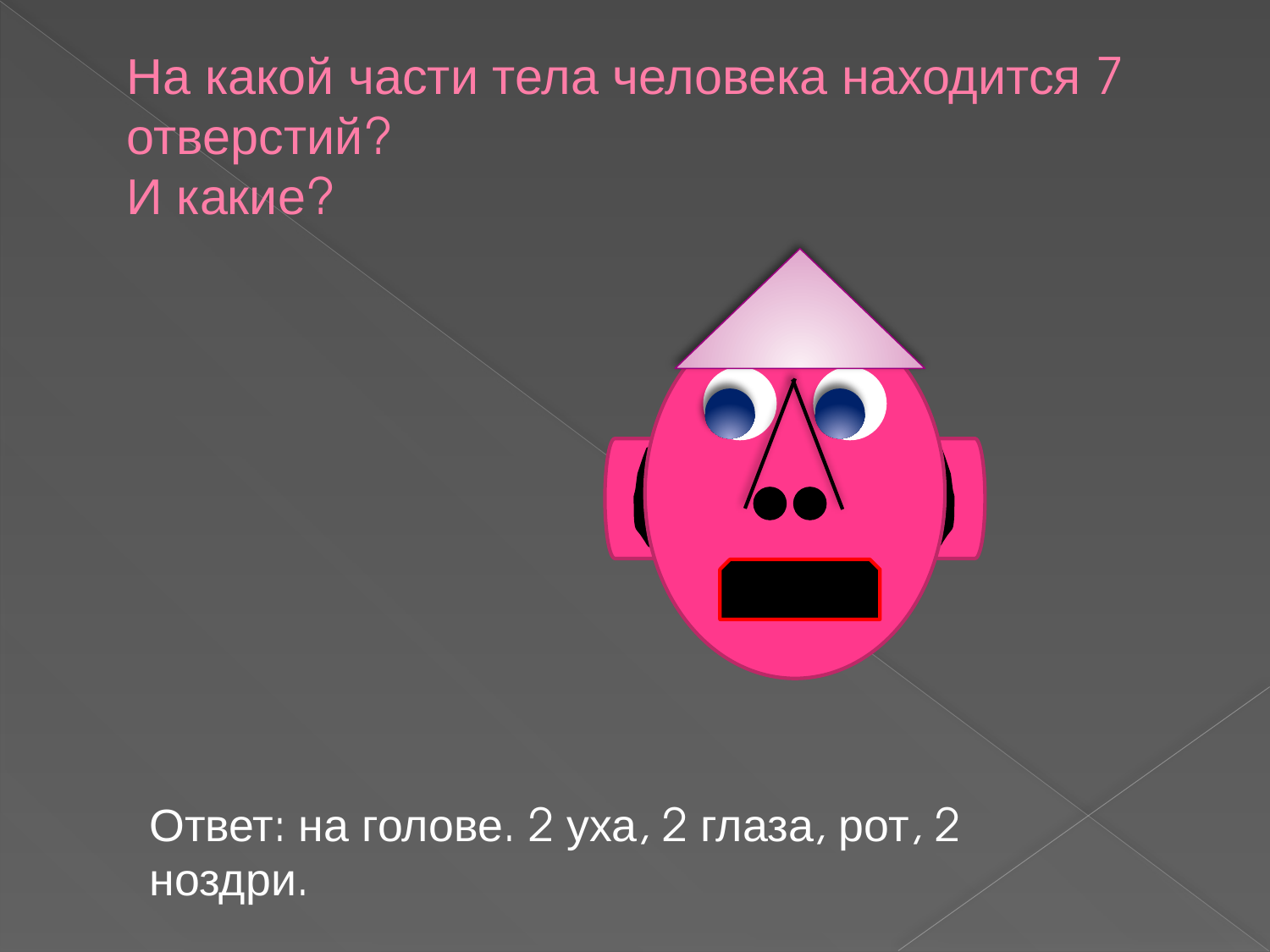

# На какой части тела человека находится 7 отверстий? И какие?

Ответ: на голове. 2 уха, 2 глаза, рот, 2 ноздри.